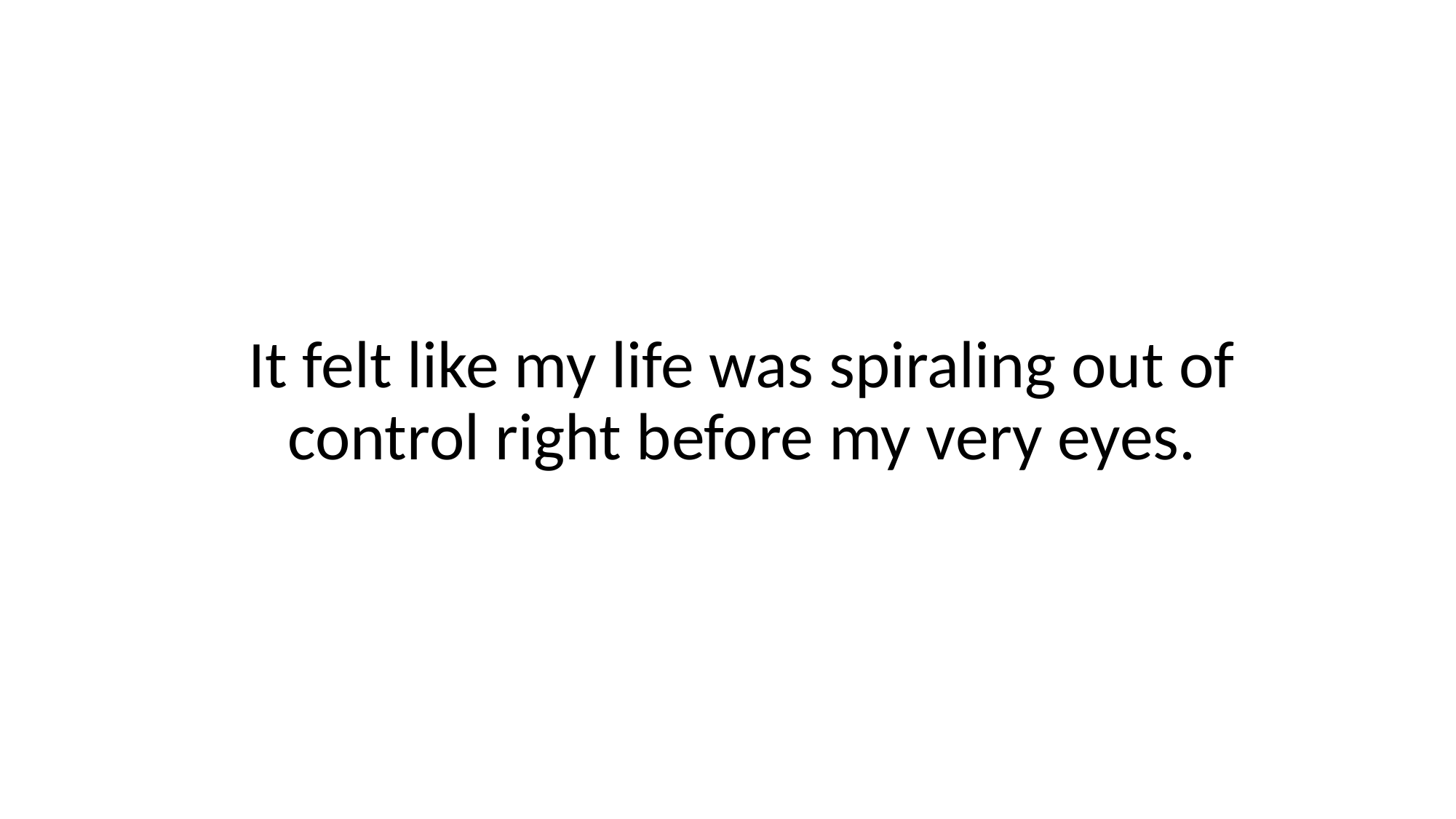

It felt like my life was spiraling out of control right before my very eyes.